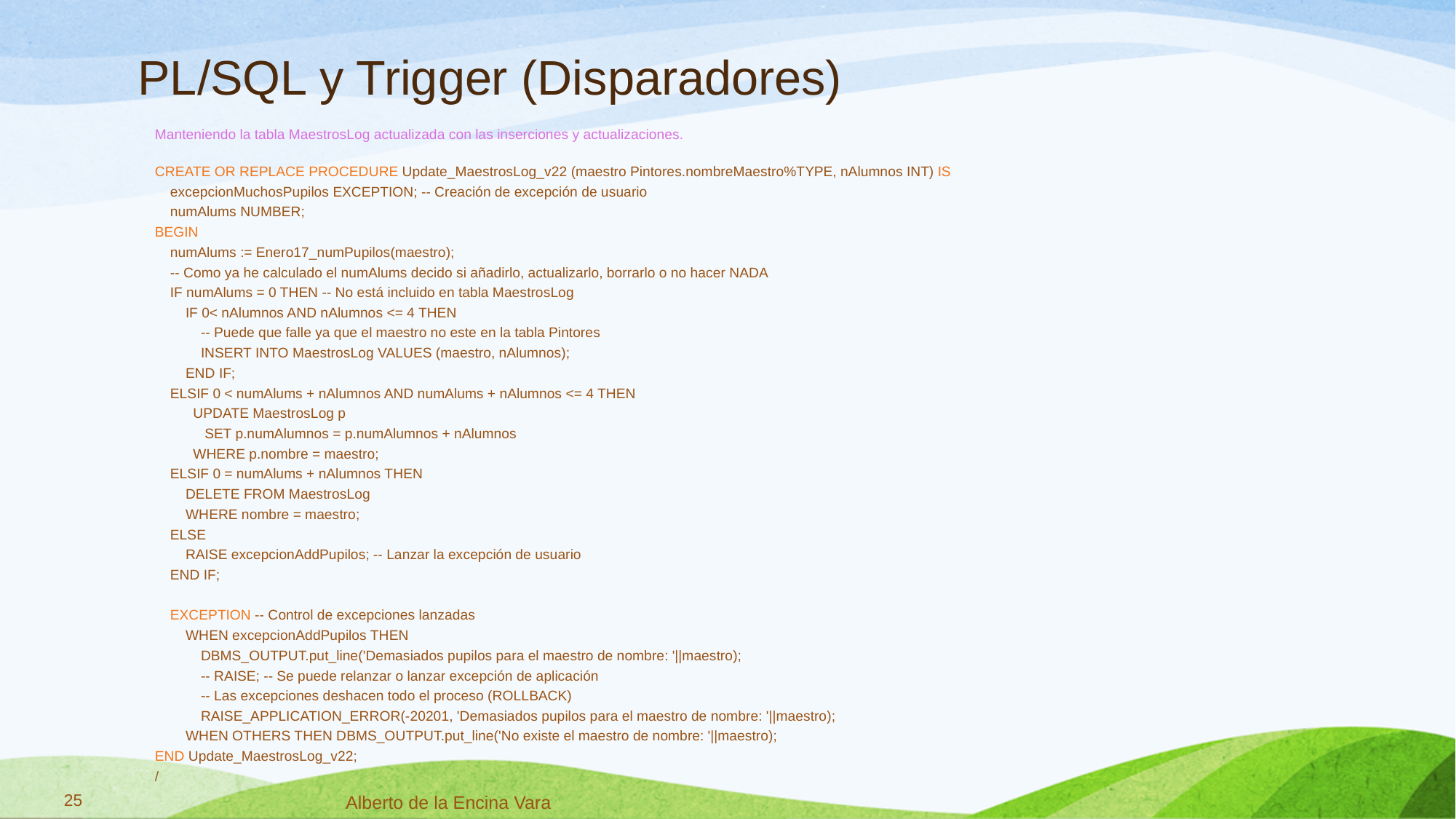

PL/SQL y Trigger (Disparadores)
Manteniendo la tabla MaestrosLog actualizada con las inserciones y actualizaciones.

CREATE OR REPLACE PROCEDURE Update_MaestrosLog_v22 (maestro Pintores.nombreMaestro%TYPE, nAlumnos INT) IS
    excepcionMuchosPupilos EXCEPTION; -- Creación de excepción de usuario
    numAlums NUMBER;
BEGIN
    numAlums := Enero17_numPupilos(maestro);
    -- Como ya he calculado el numAlums decido si añadirlo, actualizarlo, borrarlo o no hacer NADA
    IF numAlums = 0 THEN -- No está incluido en tabla MaestrosLog
        IF 0< nAlumnos AND nAlumnos <= 4 THEN
            -- Puede que falle ya que el maestro no este en la tabla Pintores
            INSERT INTO MaestrosLog VALUES (maestro, nAlumnos);
        END IF;
    ELSIF 0 < numAlums + nAlumnos AND numAlums + nAlumnos <= 4 THEN
          UPDATE MaestrosLog p
             SET p.numAlumnos = p.numAlumnos + nAlumnos
          WHERE p.nombre = maestro;
    ELSIF 0 = numAlums + nAlumnos THEN
        DELETE FROM MaestrosLog
        WHERE nombre = maestro;
    ELSE
        RAISE excepcionAddPupilos; -- Lanzar la excepción de usuario
    END IF;

    EXCEPTION -- Control de excepciones lanzadas
        WHEN excepcionAddPupilos THEN
            DBMS_OUTPUT.put_line('Demasiados pupilos para el maestro de nombre: '||maestro);
            -- RAISE; -- Se puede relanzar o lanzar excepción de aplicación
            -- Las excepciones deshacen todo el proceso (ROLLBACK)
            RAISE_APPLICATION_ERROR(-20201, 'Demasiados pupilos para el maestro de nombre: '||maestro);
        WHEN OTHERS THEN DBMS_OUTPUT.put_line('No existe el maestro de nombre: '||maestro);
END Update_MaestrosLog_v22;
/

25
Alberto de la Encina Vara